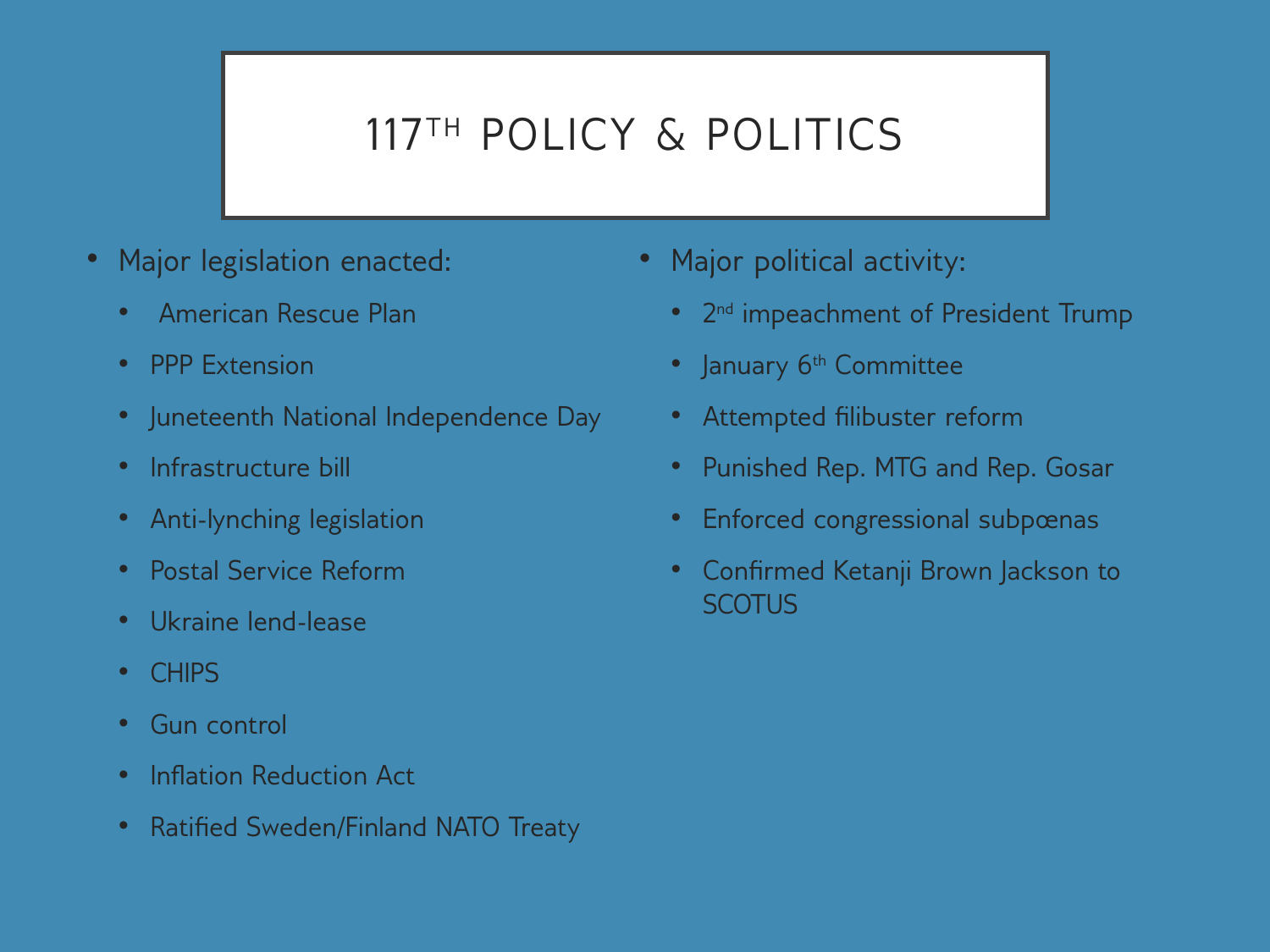

# 117th Policy & Politics
Major legislation enacted:
 American Rescue Plan
PPP Extension
Juneteenth National Independence Day
Infrastructure bill
Anti-lynching legislation
Postal Service Reform
Ukraine lend-lease
CHIPS
Gun control
Inflation Reduction Act
Ratified Sweden/Finland NATO Treaty

Major political activity:
2nd impeachment of President Trump
January 6th Committee
Attempted filibuster reform
Punished Rep. MTG and Rep. Gosar
Enforced congressional subpoenas
Confirmed Ketanji Brown Jackson to SCOTUS